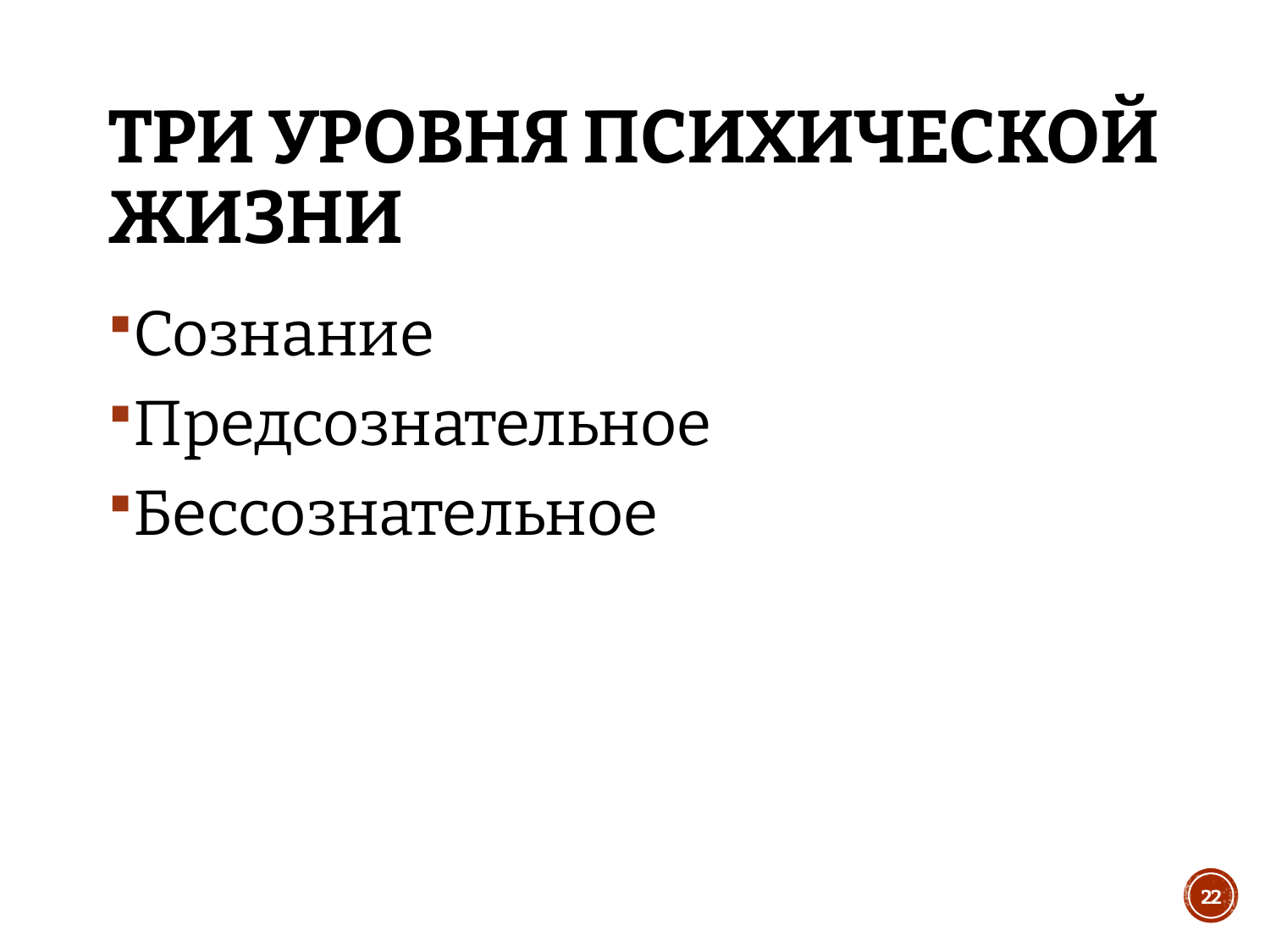

# Три уровня психической жизни
Сознание
Предсознательное
Бессознательное

22